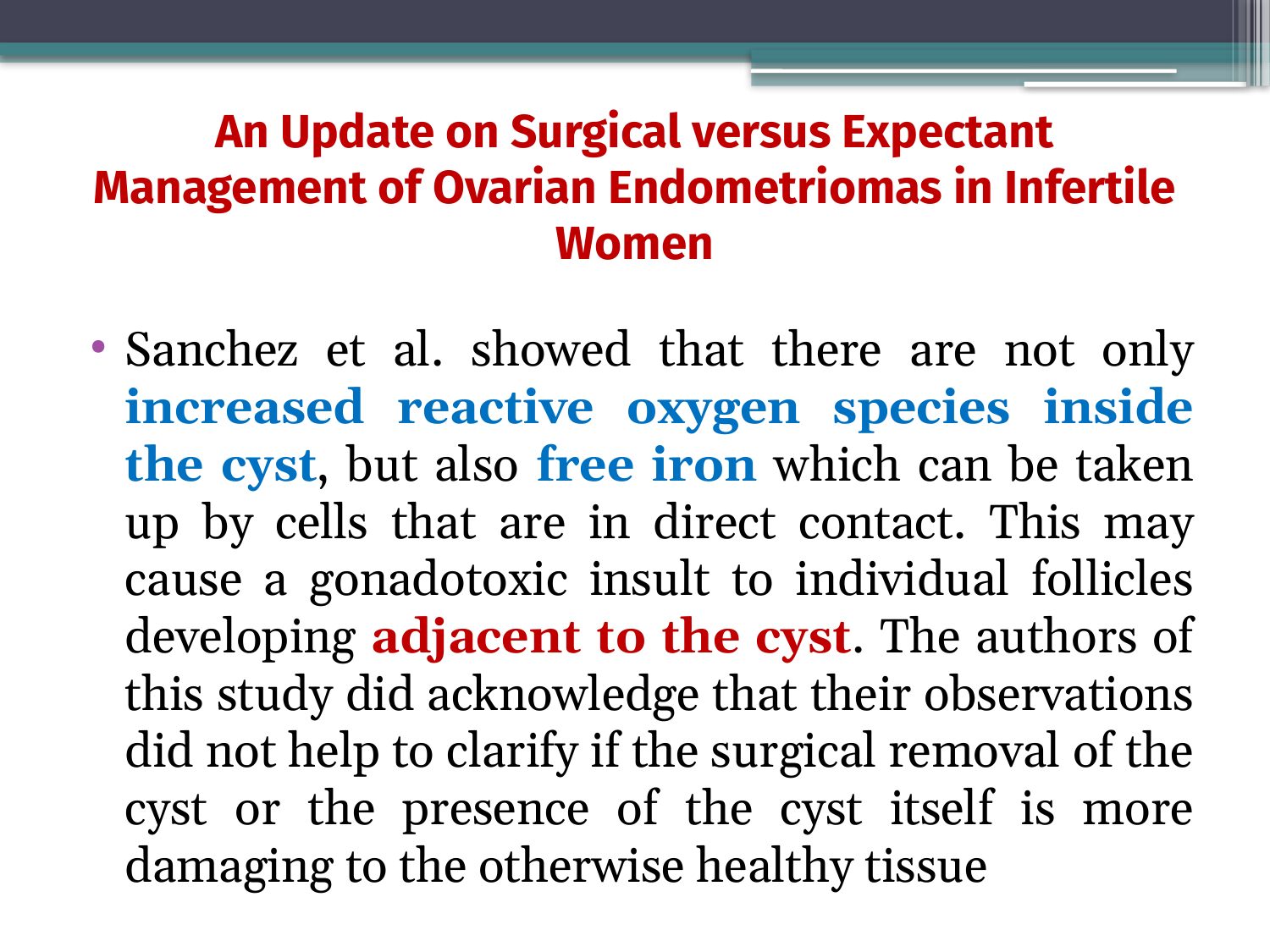

# An Update on Surgical versus Expectant Management of Ovarian Endometriomas in Infertile Women
Sanchez et al. showed that there are not only increased reactive oxygen species inside the cyst, but also free iron which can be taken up by cells that are in direct contact. This may cause a gonadotoxic insult to individual follicles developing adjacent to the cyst. The authors of this study did acknowledge that their observations did not help to clarify if the surgical removal of the cyst or the presence of the cyst itself is more damaging to the otherwise healthy tissue